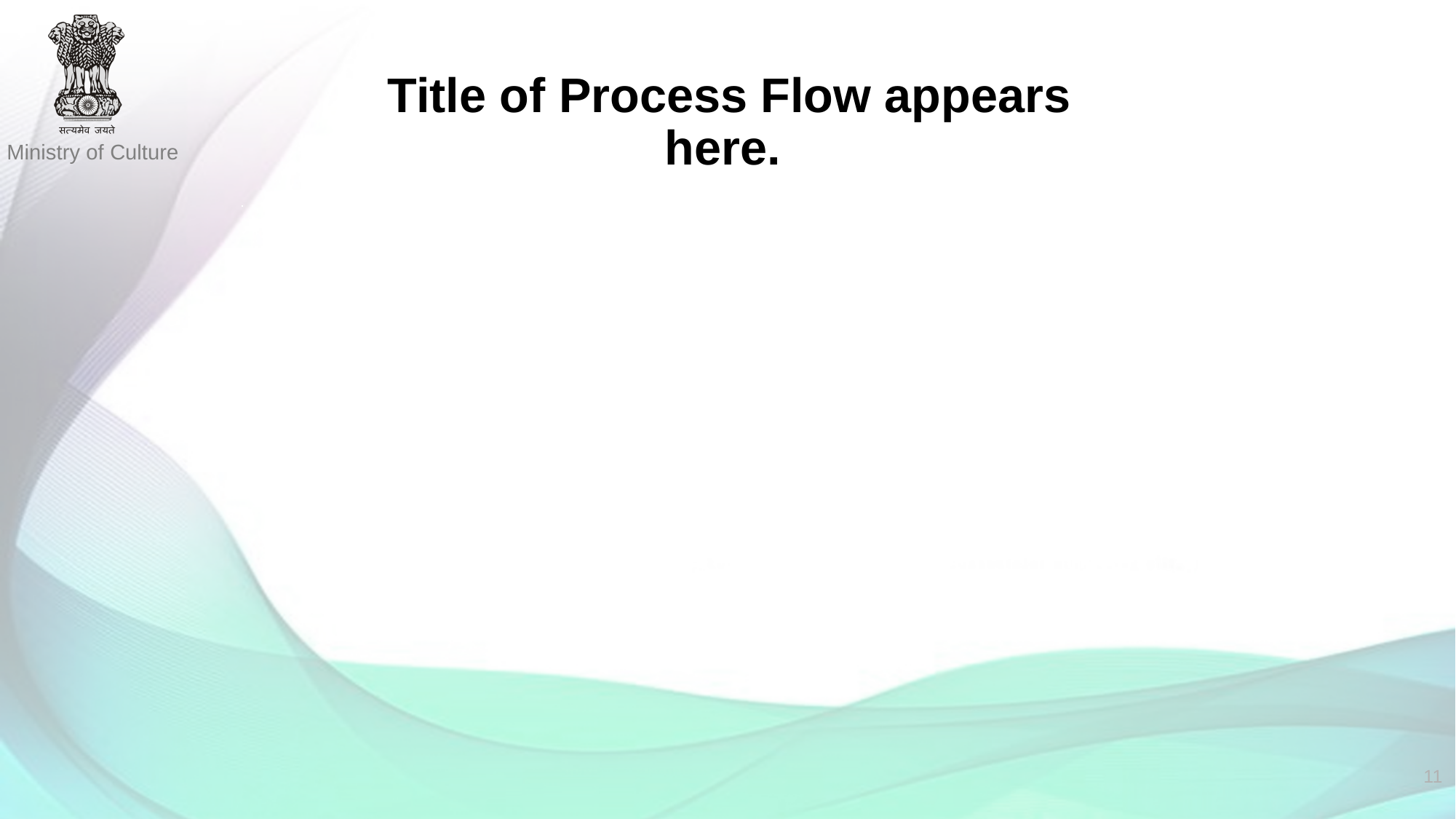

Title of Process Flow appears here.
Section 1
Title 1
Title 2
Title 3
Title 4
Title 5
Section 2
Title 1
Title 2
Title 3
Title 4
Section 3
Title 1
Title 2
Title 3
11